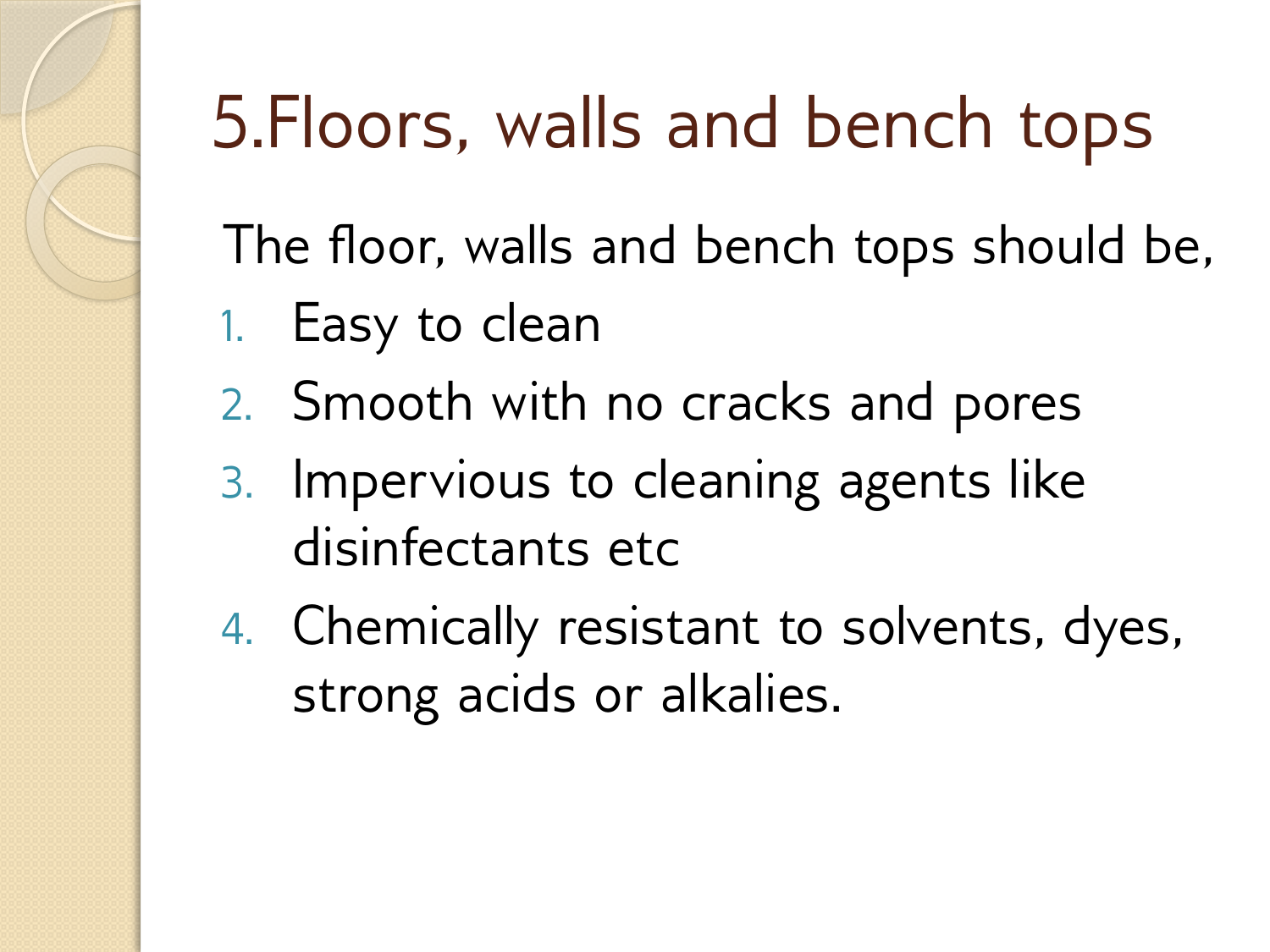

# 5.Floors, walls and bench tops
The floor, walls and bench tops should be,
Easy to clean
Smooth with no cracks and pores
Impervious to cleaning agents like disinfectants etc
Chemically resistant to solvents, dyes, strong acids or alkalies.